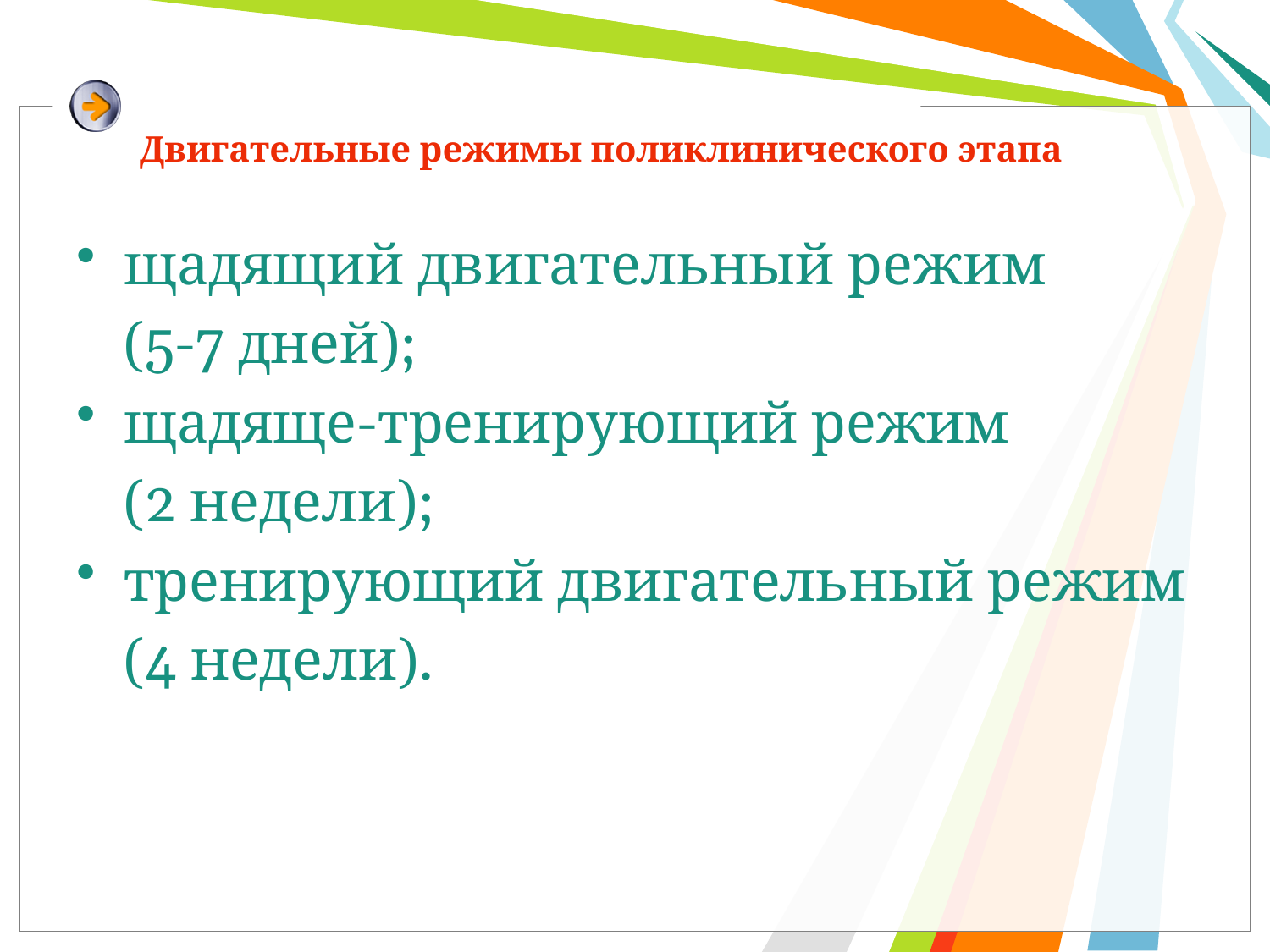

# Двигательные режимы поликлинического этапа
щадящий двигательный режим
	(5-7 дней);
щадяще-тренирующий режим
	(2 недели);
тренирующий двигательный режим
	(4 недели).